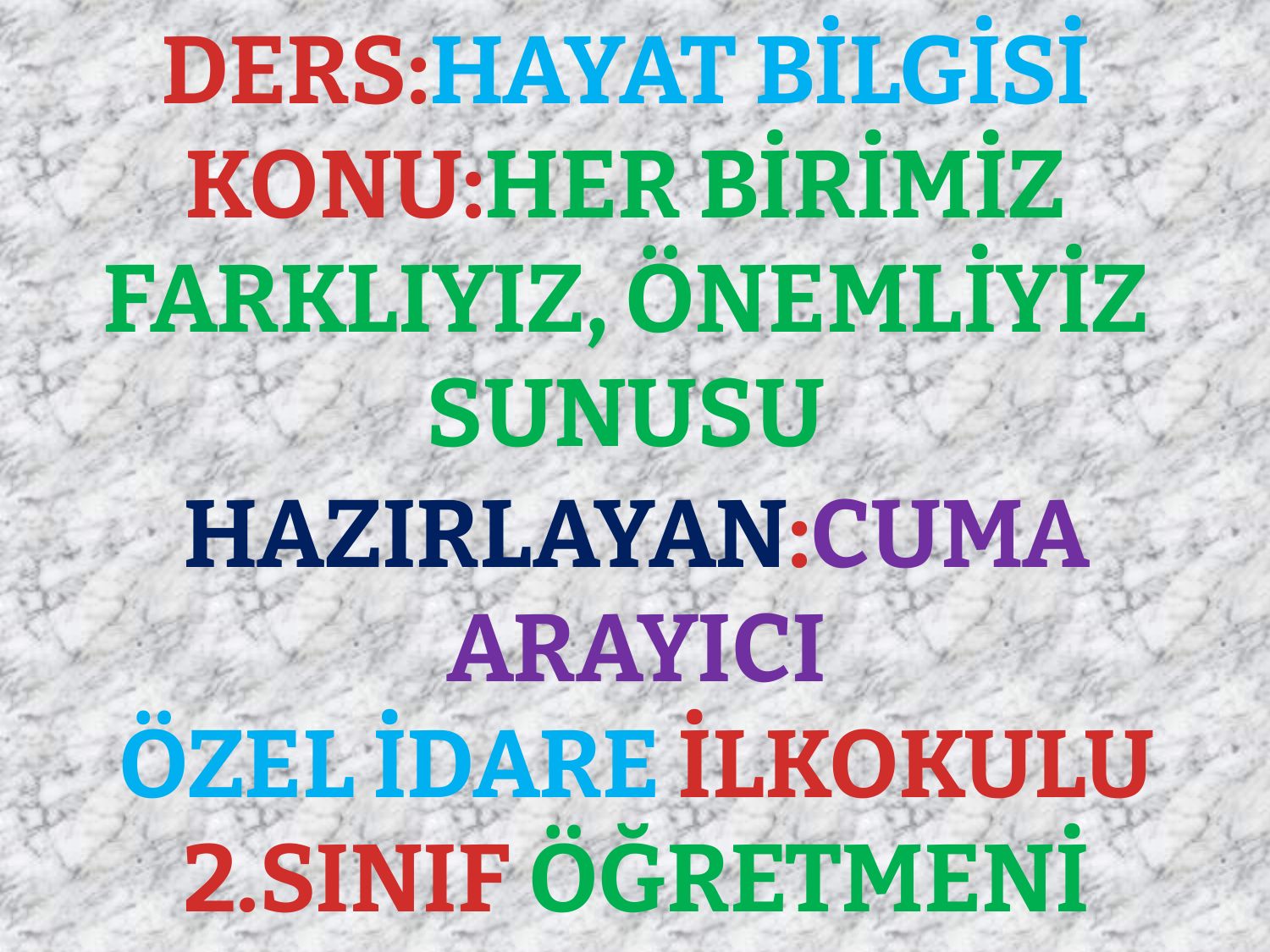

DERS:HAYAT BİLGİSİ
KONU:HER BİRİMİZ FARKLIYIZ, ÖNEMLİYİZ SUNUSU
HAZIRLAYAN:CUMA ARAYICI
ÖZEL İDARE İLKOKULU 2.SINIF ÖĞRETMENİ